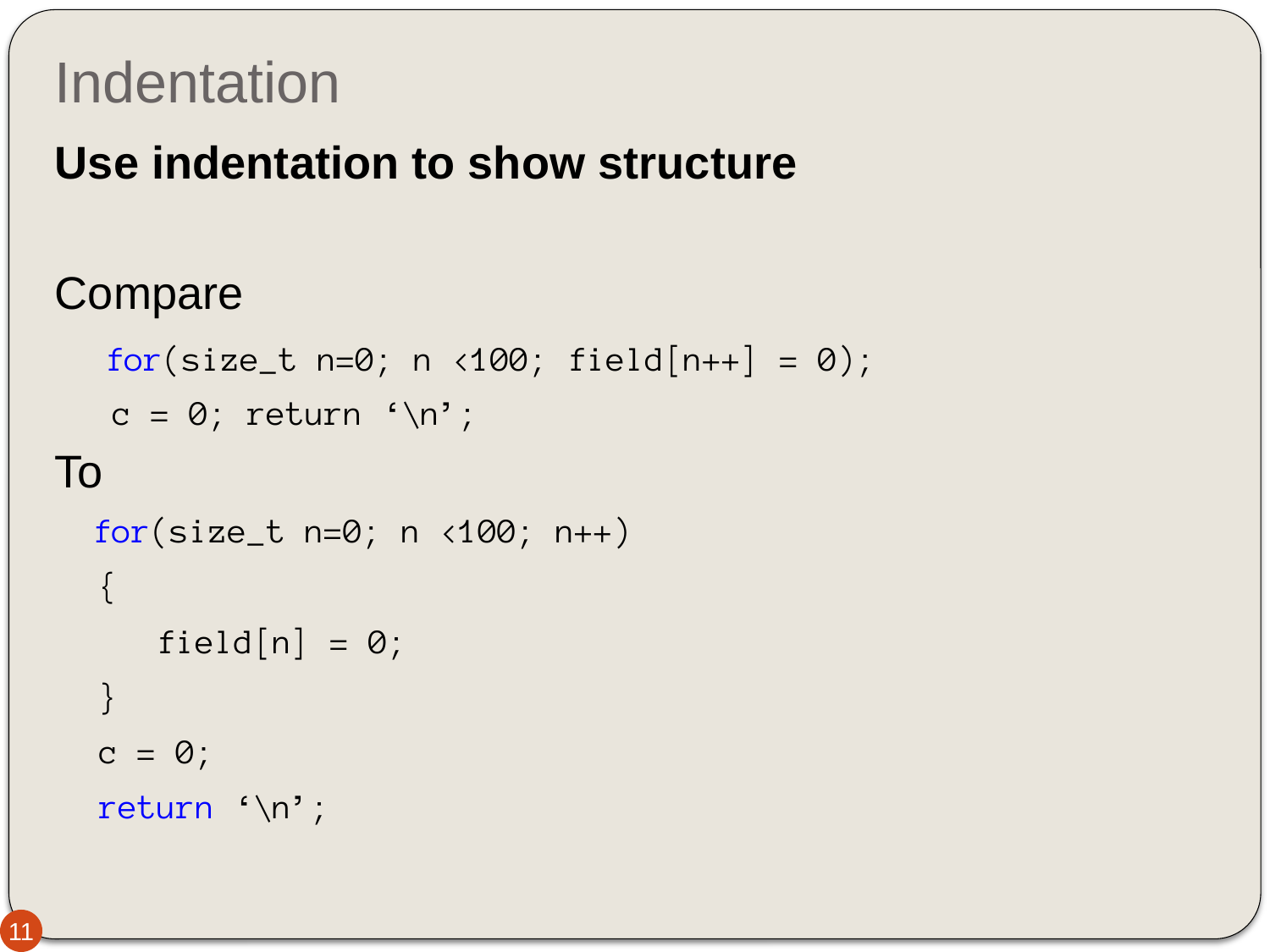

# Indentation
Use indentation to show structure

Compare
  for(size_t n=0; n <100; field[n++] = 0);
   c = 0; return ‘\n’;
To
  for(size_t n=0; n <100; n++)
{
   field[n] = 0;
}
c = 0;
return ‘\n’;

11
11